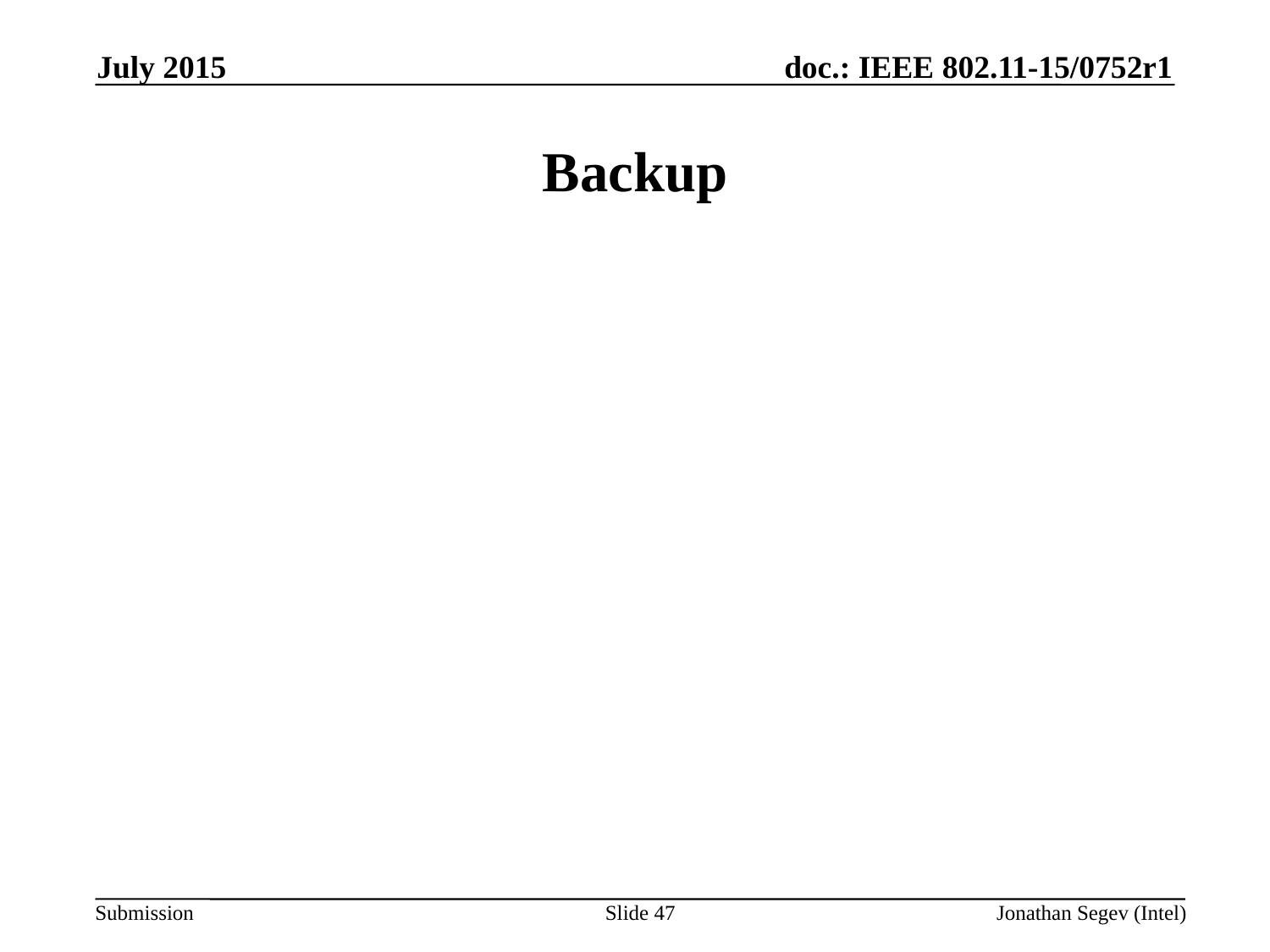

July 2015
# Backup

Slide 47
Jonathan Segev (Intel)